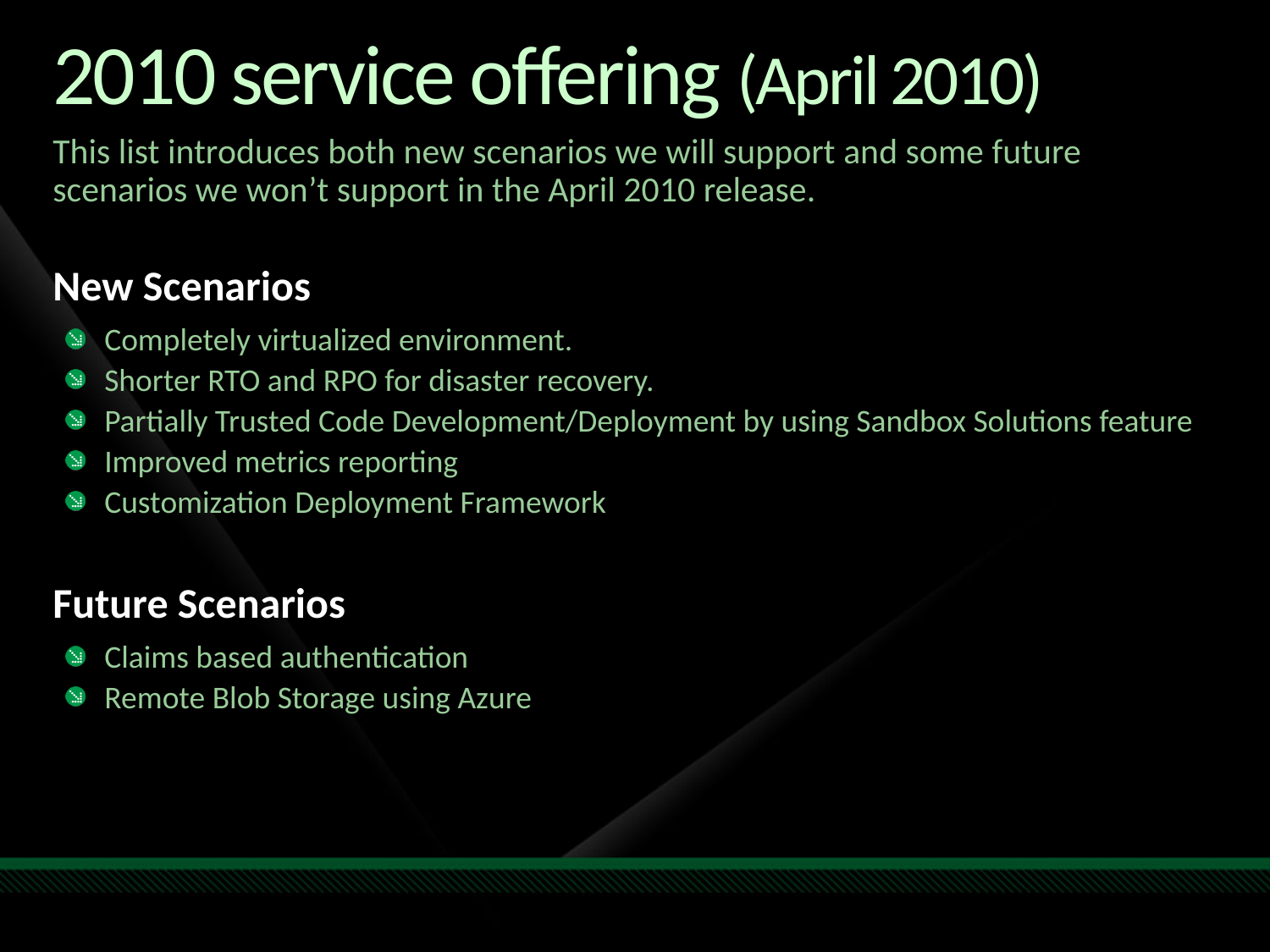

# 2010 service offering (April 2010)
This list introduces both new scenarios we will support and some future scenarios we won’t support in the April 2010 release.
New Scenarios
Completely virtualized environment.
Shorter RTO and RPO for disaster recovery.
Partially Trusted Code Development/Deployment by using Sandbox Solutions feature
Improved metrics reporting
Customization Deployment Framework
Future Scenarios
Claims based authentication
Remote Blob Storage using Azure